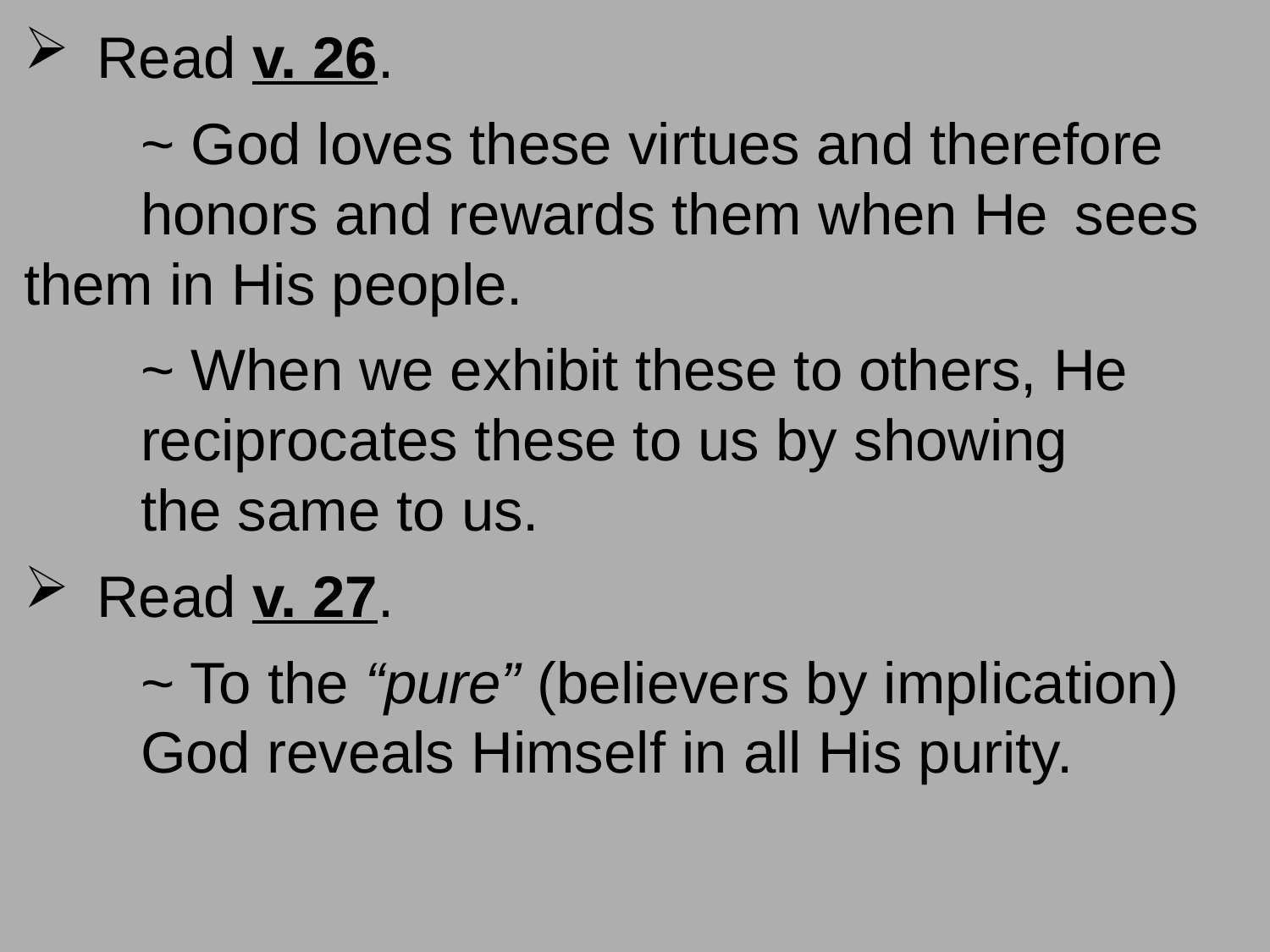

Read v. 26.
		~ God loves these virtues and therefore 					honors and rewards them when He 						sees them in His people.
		~ When we exhibit these to others, He 						reciprocates these to us by showing 						the same to us.
Read v. 27.
		~ To the “pure” (believers by implication) 					God reveals Himself in all His purity.